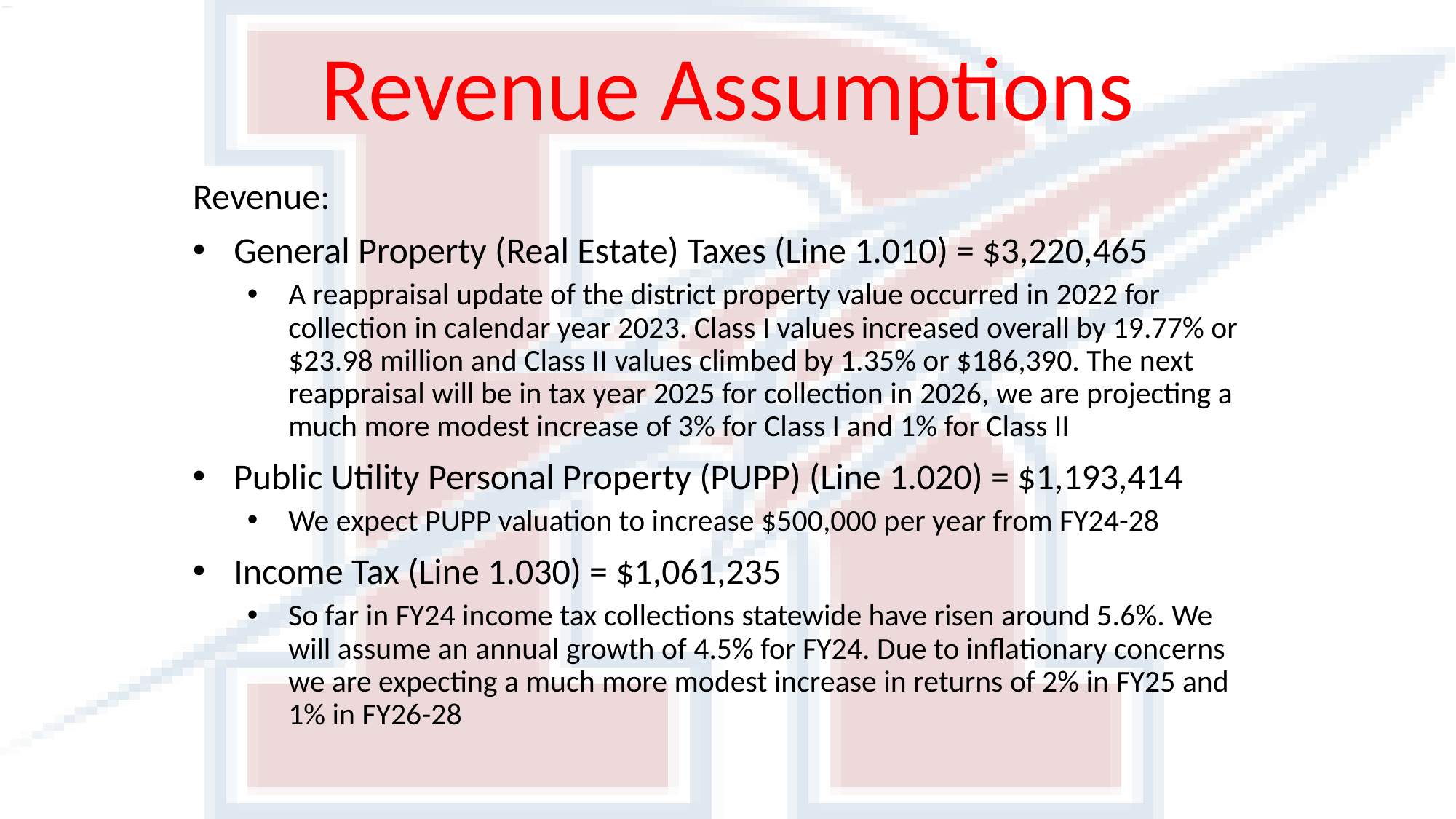

# Revenue Assumptions
Revenue:
General Property (Real Estate) Taxes (Line 1.010) = $3,220,465
A reappraisal update of the district property value occurred in 2022 for collection in calendar year 2023. Class I values increased overall by 19.77% or $23.98 million and Class II values climbed by 1.35% or $186,390. The next reappraisal will be in tax year 2025 for collection in 2026, we are projecting a much more modest increase of 3% for Class I and 1% for Class II
Public Utility Personal Property (PUPP) (Line 1.020) = $1,193,414
We expect PUPP valuation to increase $500,000 per year from FY24-28
Income Tax (Line 1.030) = $1,061,235
So far in FY24 income tax collections statewide have risen around 5.6%. We will assume an annual growth of 4.5% for FY24. Due to inflationary concerns we are expecting a much more modest increase in returns of 2% in FY25 and 1% in FY26-28